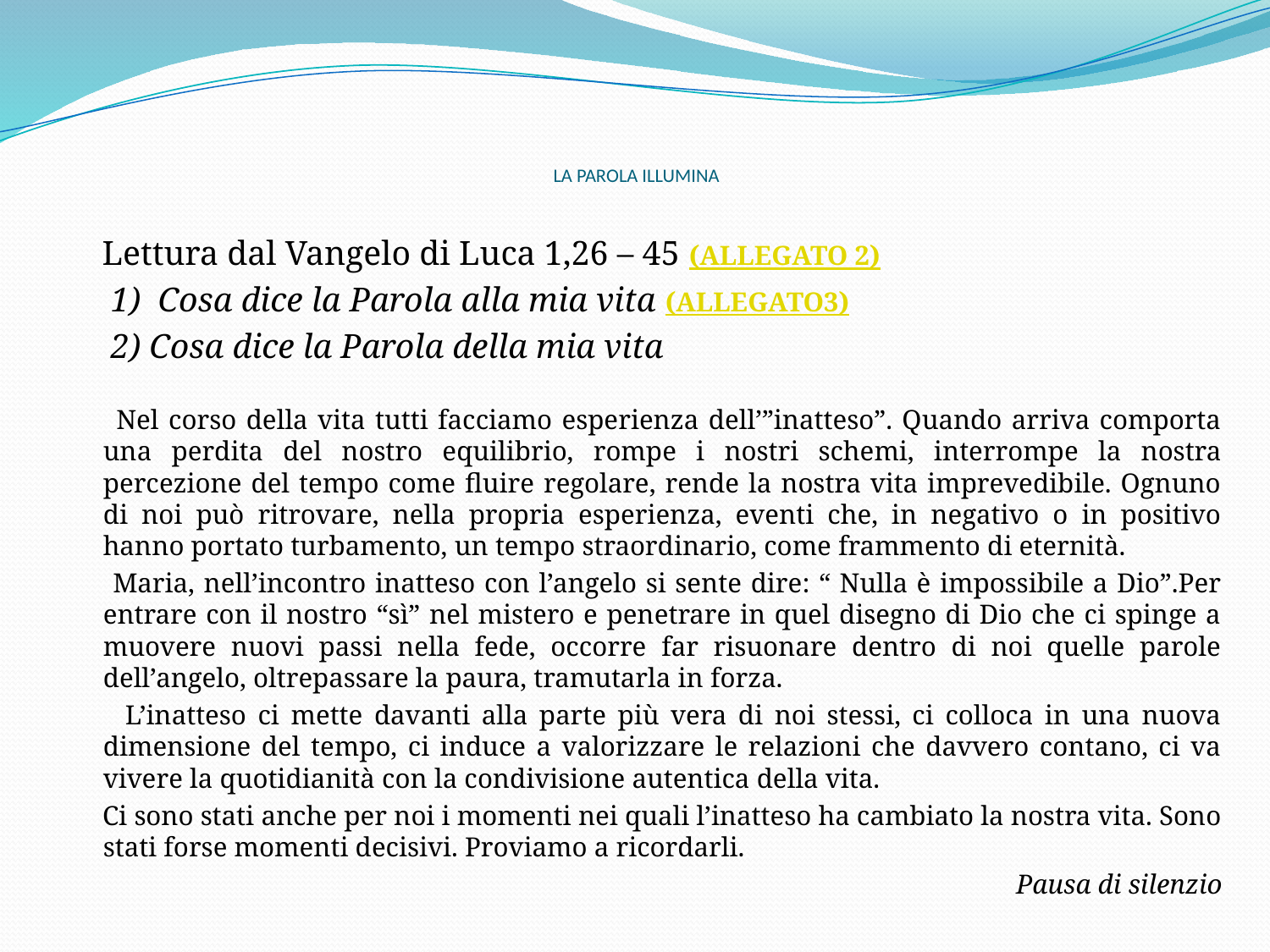

# LA PAROLA ILLUMINA
    Lettura dal Vangelo di Luca 1,26 – 45 (ALLEGATO 2)
     1)  Cosa dice la Parola alla mia vita (ALLEGATO3)
     2) Cosa dice la Parola della mia vita

     Nel corso della vita tutti facciamo esperienza dell’”inatteso”. Quando arriva comporta una perdita del nostro equilibrio, rompe i nostri schemi, interrompe la nostra percezione del tempo come fluire regolare, rende la nostra vita imprevedibile. Ognuno di noi può ritrovare, nella propria esperienza, eventi che, in negativo o in positivo hanno portato turbamento, un tempo straordinario, come frammento di eternità.
     Maria, nell’incontro inatteso con l’angelo si sente dire: “ Nulla è impossibile a Dio”.Per entrare con il nostro “sì” nel mistero e penetrare in quel disegno di Dio che ci spinge a muovere nuovi passi nella fede, occorre far risuonare dentro di noi quelle parole dell’angelo, oltrepassare la paura, tramutarla in forza.
     L’inatteso ci mette davanti alla parte più vera di noi stessi, ci colloca in una nuova dimensione del tempo, ci induce a valorizzare le relazioni che davvero contano, ci va vivere la quotidianità con la condivisione autentica della vita.
     Ci sono stati anche per noi i momenti nei quali l’inatteso ha cambiato la nostra vita. Sono stati forse momenti decisivi. Proviamo a ricordarli.
Pausa di silenzio